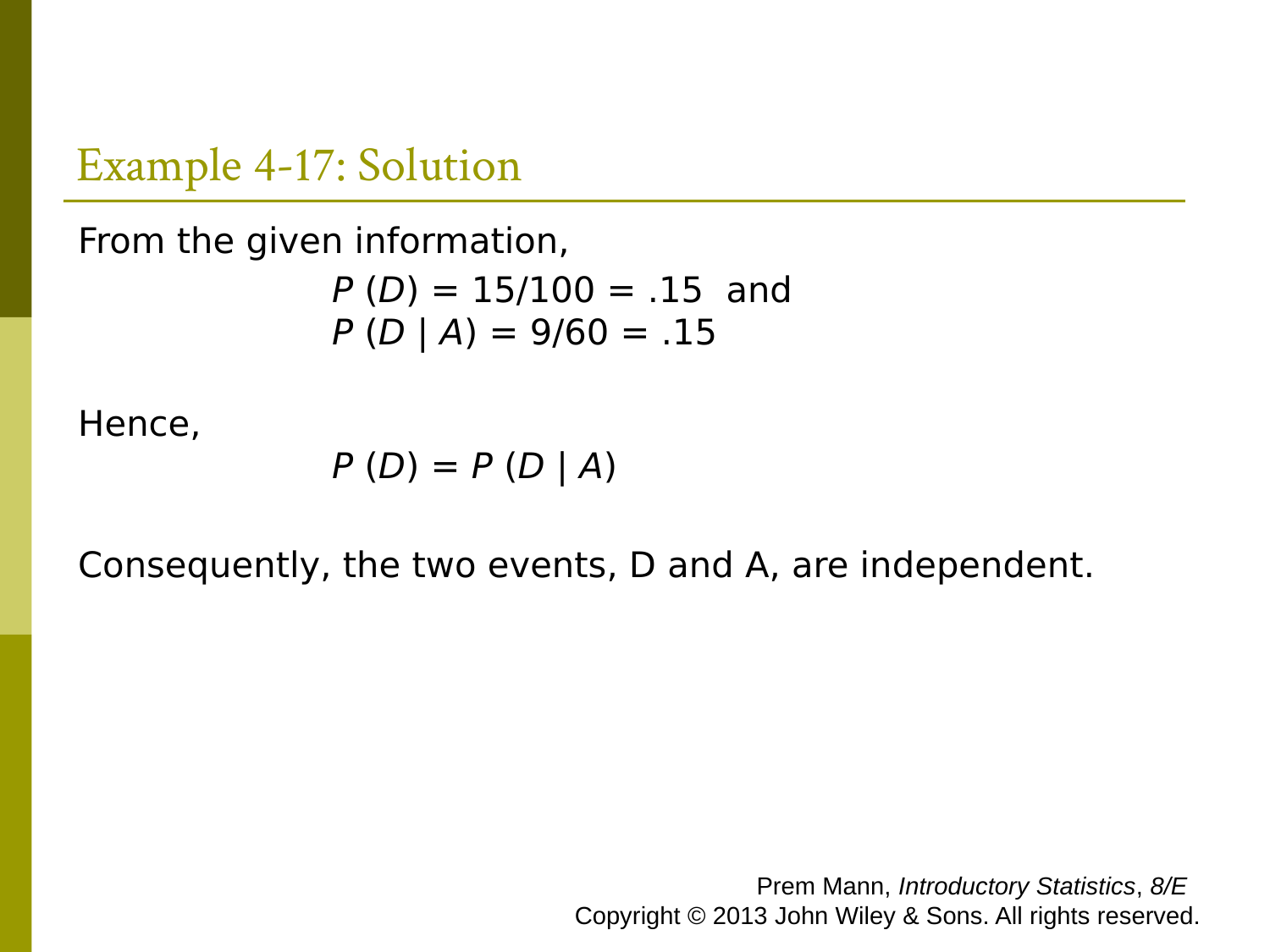

# Example 4-17: Solution
From the given information,
		P (D) = 15/100 = .15  and
		P (D | A) = 9/60 = .15
Hence,
		P (D) = P (D | A)

Consequently, the two events, D and A, are independent.
                          Prem Mann, Introductory Statistics, 8/E Copyright © 2013 John Wiley & Sons. All rights reserved.